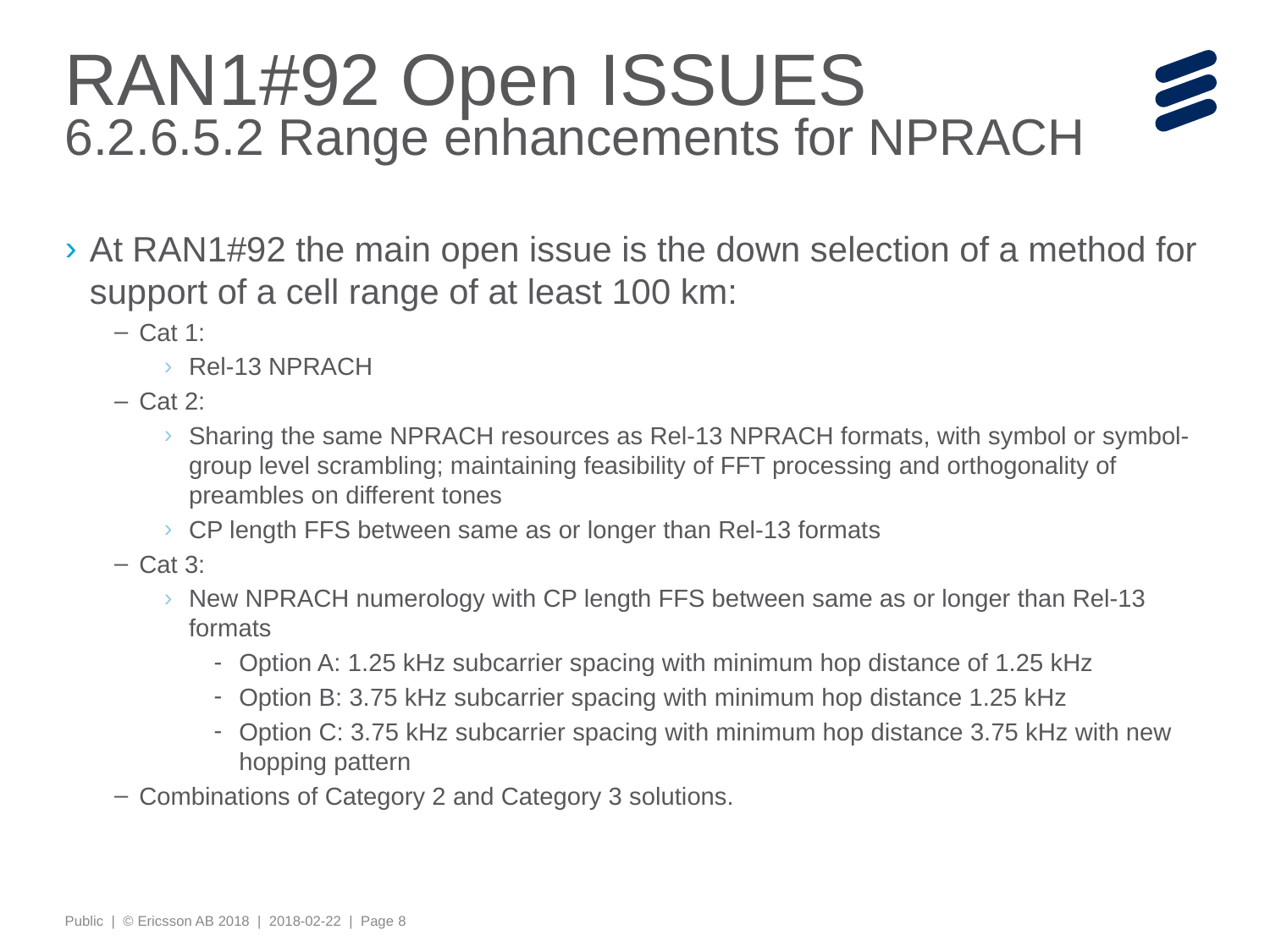

# RAN1#92 Open ISSUES 6.2.6.5.2 Range enhancements for NPRACH
At RAN1#92 the main open issue is the down selection of a method for support of a cell range of at least 100 km:
Cat 1:
Rel-13 NPRACH
Cat 2:
Sharing the same NPRACH resources as Rel-13 NPRACH formats, with symbol or symbol-group level scrambling; maintaining feasibility of FFT processing and orthogonality of preambles on different tones
CP length FFS between same as or longer than Rel-13 formats
Cat 3:
New NPRACH numerology with CP length FFS between same as or longer than Rel-13 formats
Option A: 1.25 kHz subcarrier spacing with minimum hop distance of 1.25 kHz
Option B: 3.75 kHz subcarrier spacing with minimum hop distance 1.25 kHz
Option C: 3.75 kHz subcarrier spacing with minimum hop distance 3.75 kHz with new hopping pattern
Combinations of Category 2 and Category 3 solutions.